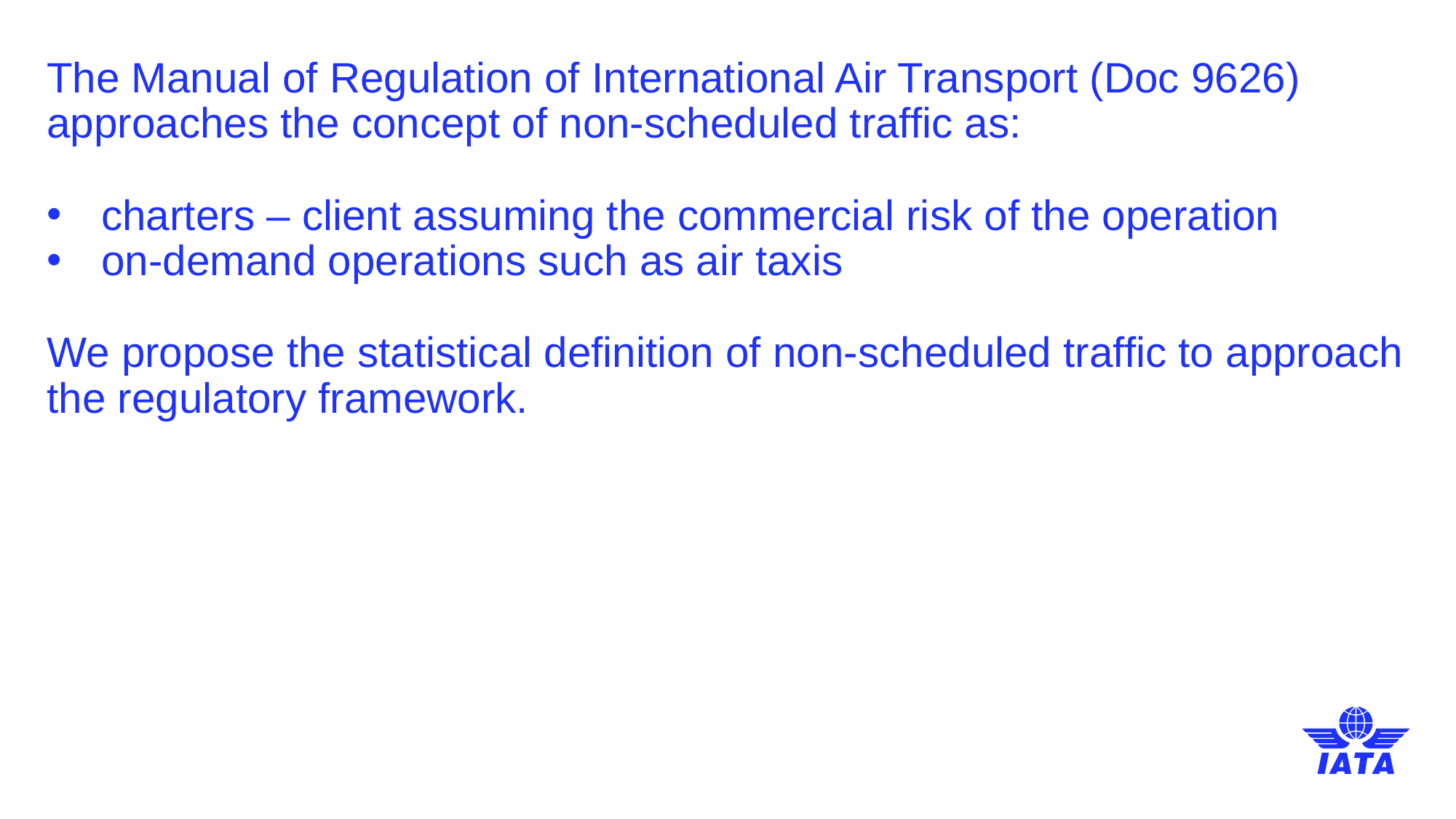

The Manual of Regulation of International Air Transport (Doc 9626) approaches the concept of non-scheduled traffic as:

charters – client assuming the commercial risk of the operation
on-demand operations such as air taxis

We propose the statistical definition of non-scheduled traffic to approach the regulatory framework.